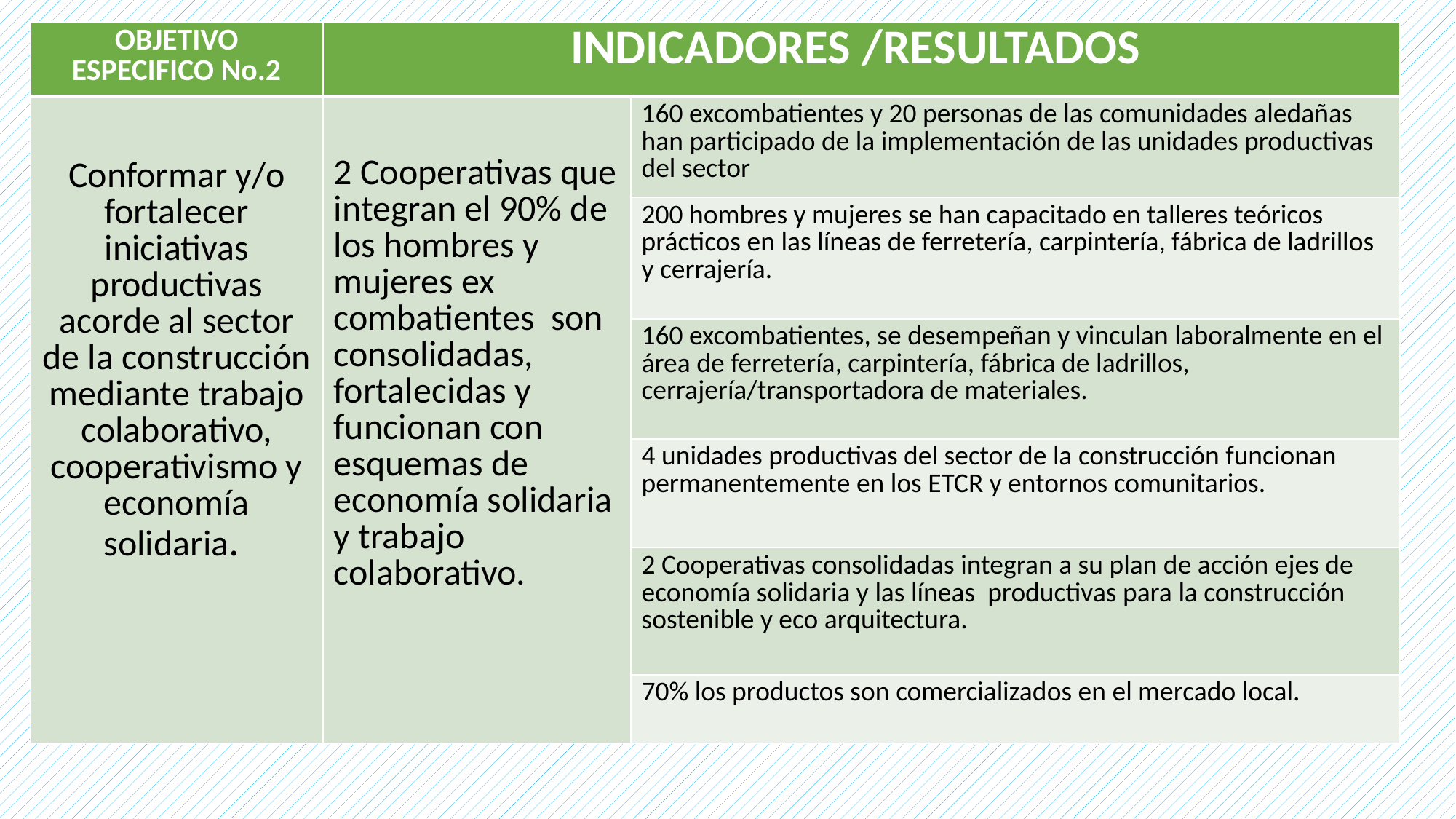

| OBJETIVO ESPECIFICO No.2 | INDICADORES /RESULTADOS |  |
| --- | --- | --- |
| Conformar y/o fortalecer iniciativas productivas acorde al sector de la construcción mediante trabajo colaborativo, cooperativismo y economía solidaria. | 2 Cooperativas que integran el 90% de los hombres y mujeres ex combatientes son consolidadas, fortalecidas y funcionan con esquemas de economía solidaria y trabajo colaborativo. | 160 excombatientes y 20 personas de las comunidades aledañas han participado de la implementación de las unidades productivas del sector |
|  |  | 200 hombres y mujeres se han capacitado en talleres teóricos prácticos en las líneas de ferretería, carpintería, fábrica de ladrillos y cerrajería. |
|  |  | 160 excombatientes, se desempeñan y vinculan laboralmente en el área de ferretería, carpintería, fábrica de ladrillos, cerrajería/transportadora de materiales. |
|  |  | 4 unidades productivas del sector de la construcción funcionan permanentemente en los ETCR y entornos comunitarios. |
|  |  | 2 Cooperativas consolidadas integran a su plan de acción ejes de economía solidaria y las líneas productivas para la construcción sostenible y eco arquitectura. |
|  |  | 70% los productos son comercializados en el mercado local. |